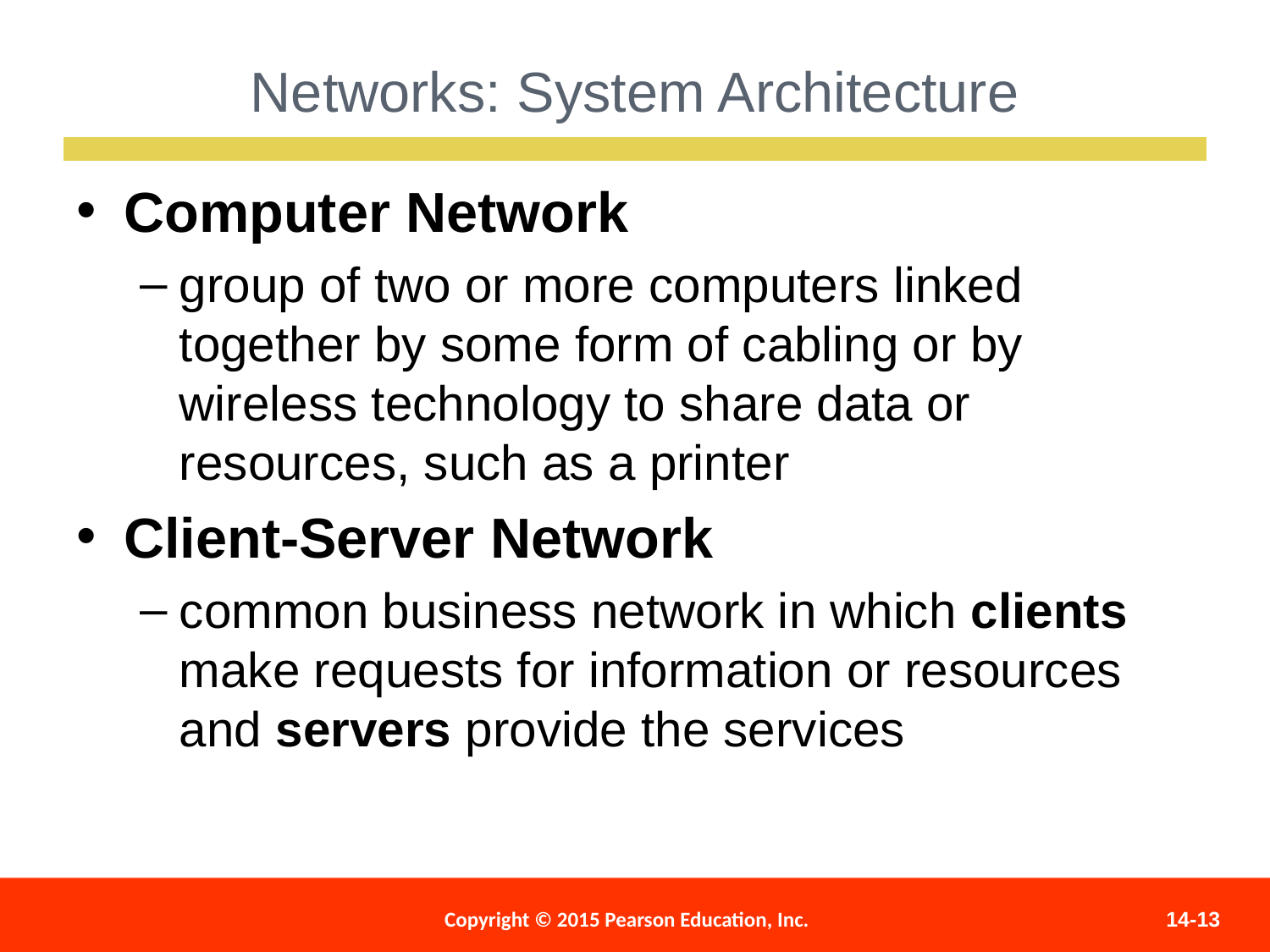

Networks: System Architecture
Computer Network
group of two or more computers linked together by some form of cabling or by wireless technology to share data or resources, such as a printer
Client-Server Network
common business network in which clients make requests for information or resources and servers provide the services